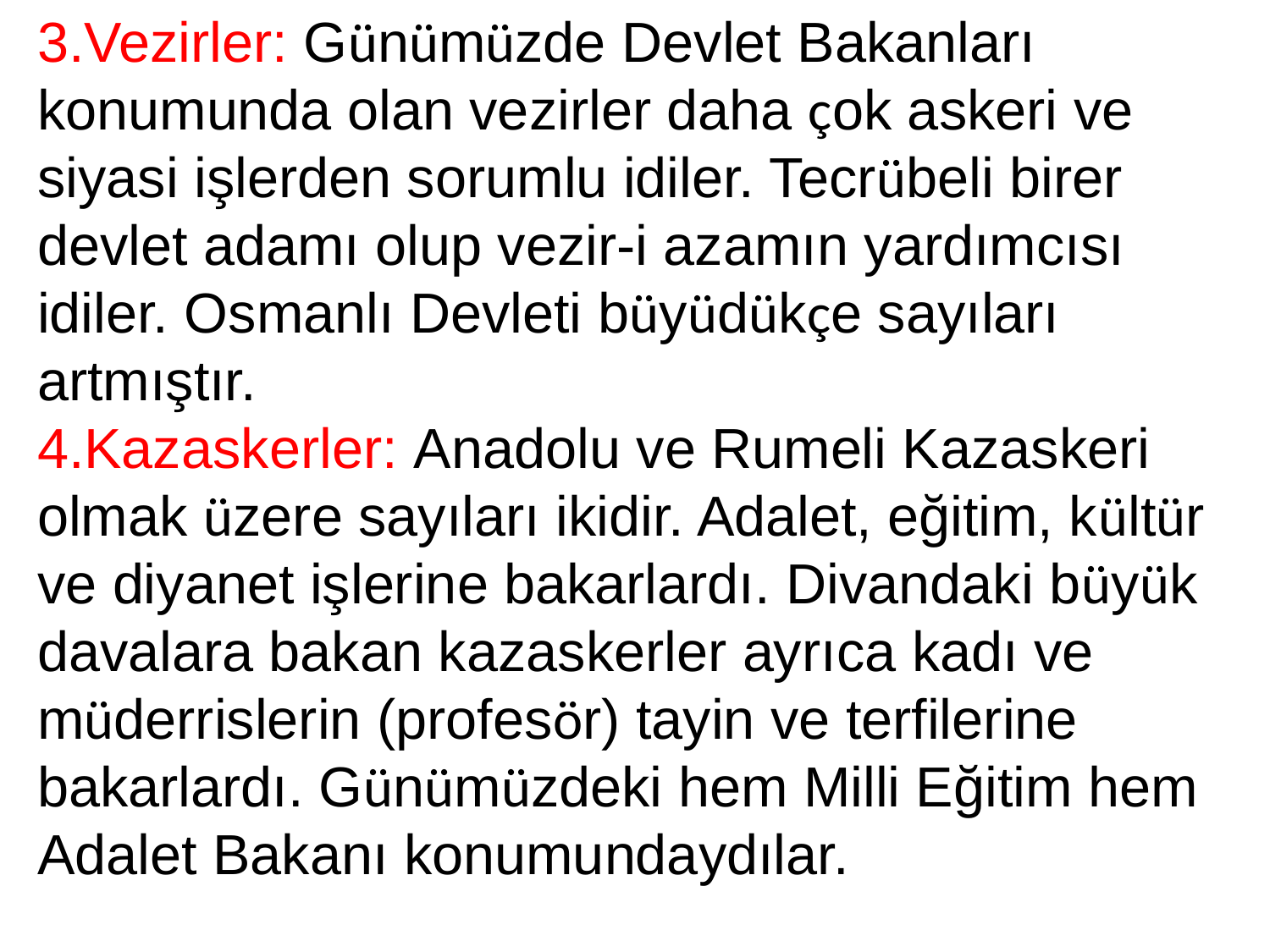

3.Vezirler: Günümüzde Devlet Bakanları konumunda olan vezirler daha çok askeri ve siyasi işlerden sorumlu idiler. Tecrübeli birer devlet adamı olup vezir-i azamın yardımcısı idiler. Osmanlı Devleti büyüdükçe sayıları artmıştır.
4.Kazaskerler: Anadolu ve Rumeli Kazaskeri olmak üzere sayıları ikidir. Adalet, eğitim, kültür ve diyanet işlerine bakarlardı. Divandaki büyük davalara bakan kazaskerler ayrıca kadı ve müderrislerin (profesör) tayin ve terfilerine bakarlardı. Günümüzdeki hem Milli Eğitim hem Adalet Bakanı konumundaydılar.